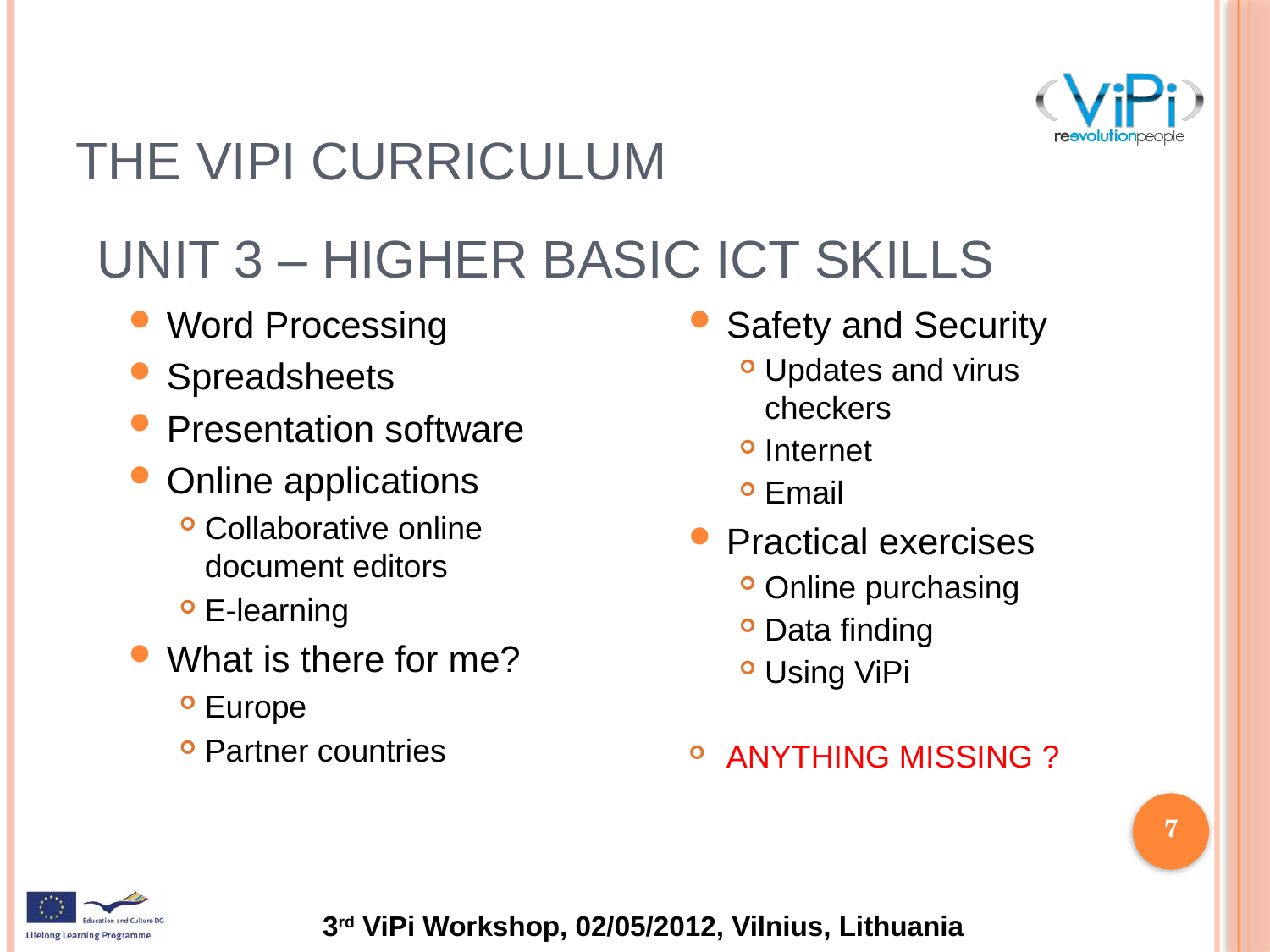

# The ViPi Curriculum
Unit 3 – Higher Basic ICT Skills
Word Processing
Spreadsheets
Presentation software
Online applications
Collaborative online document editors
E-learning
What is there for me?
Europe
Partner countries

Safety and Security
Updates and virus checkers
Internet
Email
Practical exercises
Online purchasing
Data finding
Using ViPi

ANYTHING MISSING ?

7